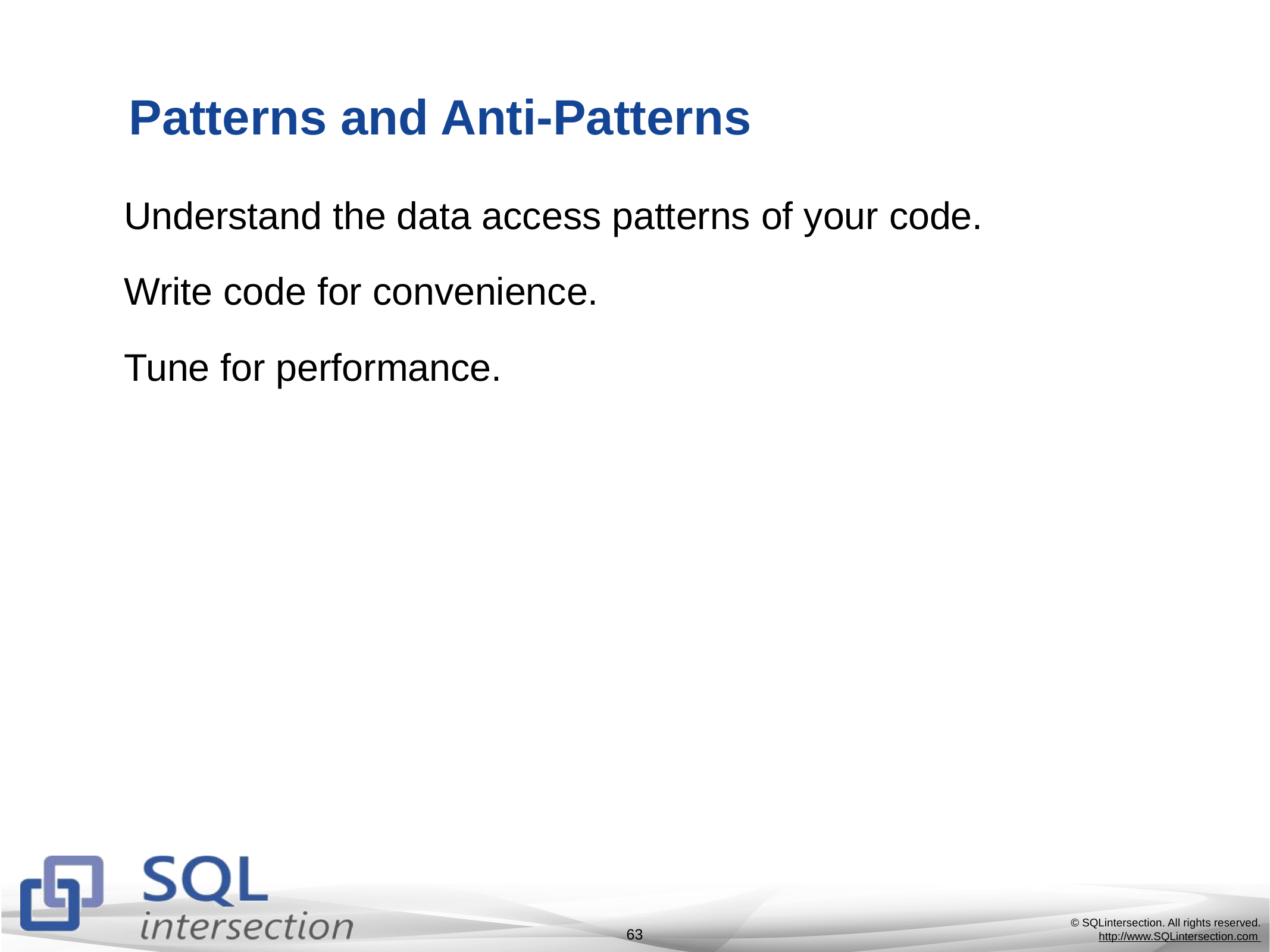

# Patterns and Anti-Patterns
Understand the data access patterns of your code.
Write code for convenience.
Tune for performance.